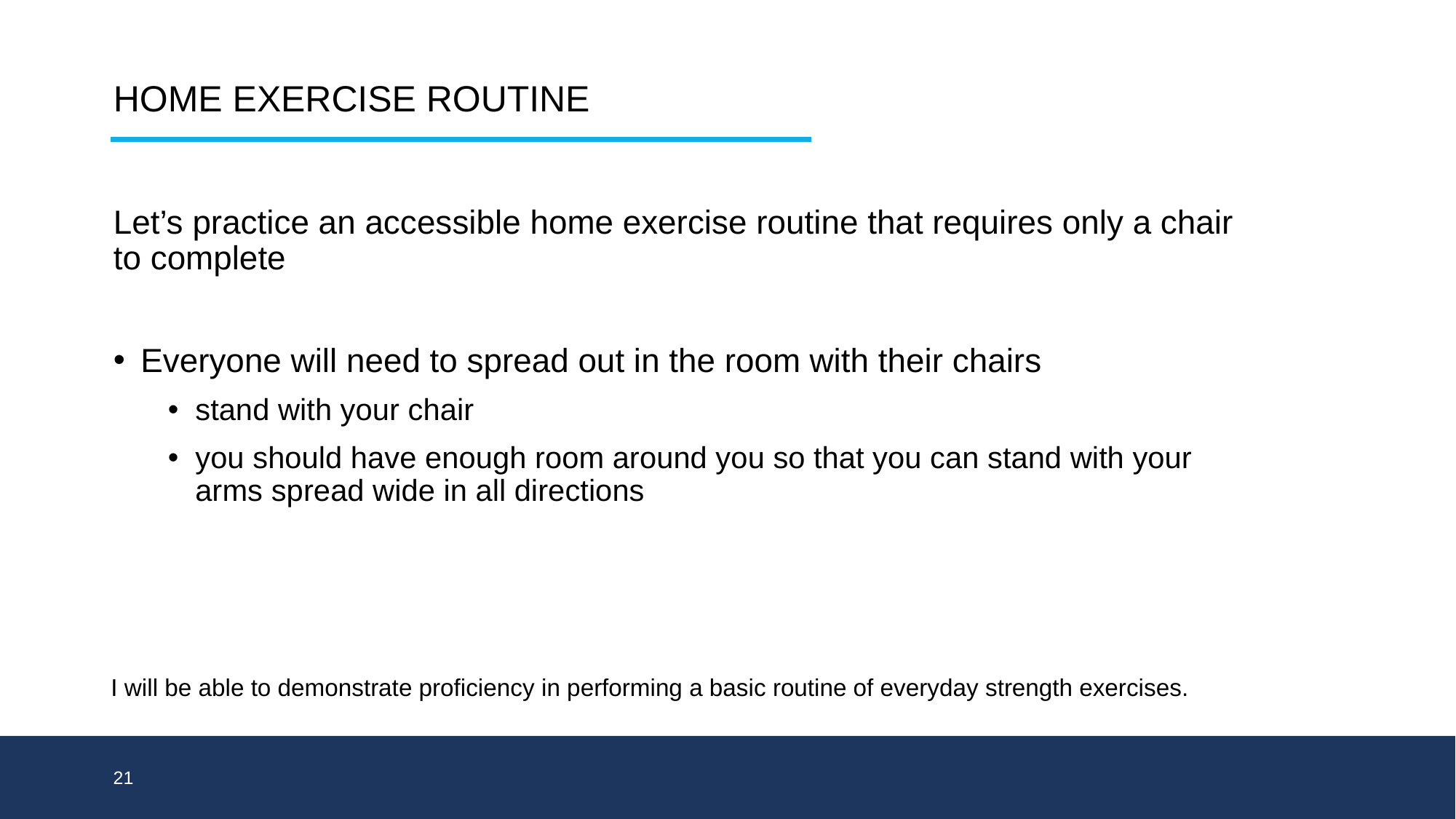

# Home Exercise Routine
Let’s practice an accessible home exercise routine that requires only a chair to complete

Everyone will need to spread out in the room with their chairs
stand with your chair
you should have enough room around you so that you can stand with your arms spread wide in all directions

I will be able to demonstrate proficiency in performing a basic routine of everyday strength exercises.